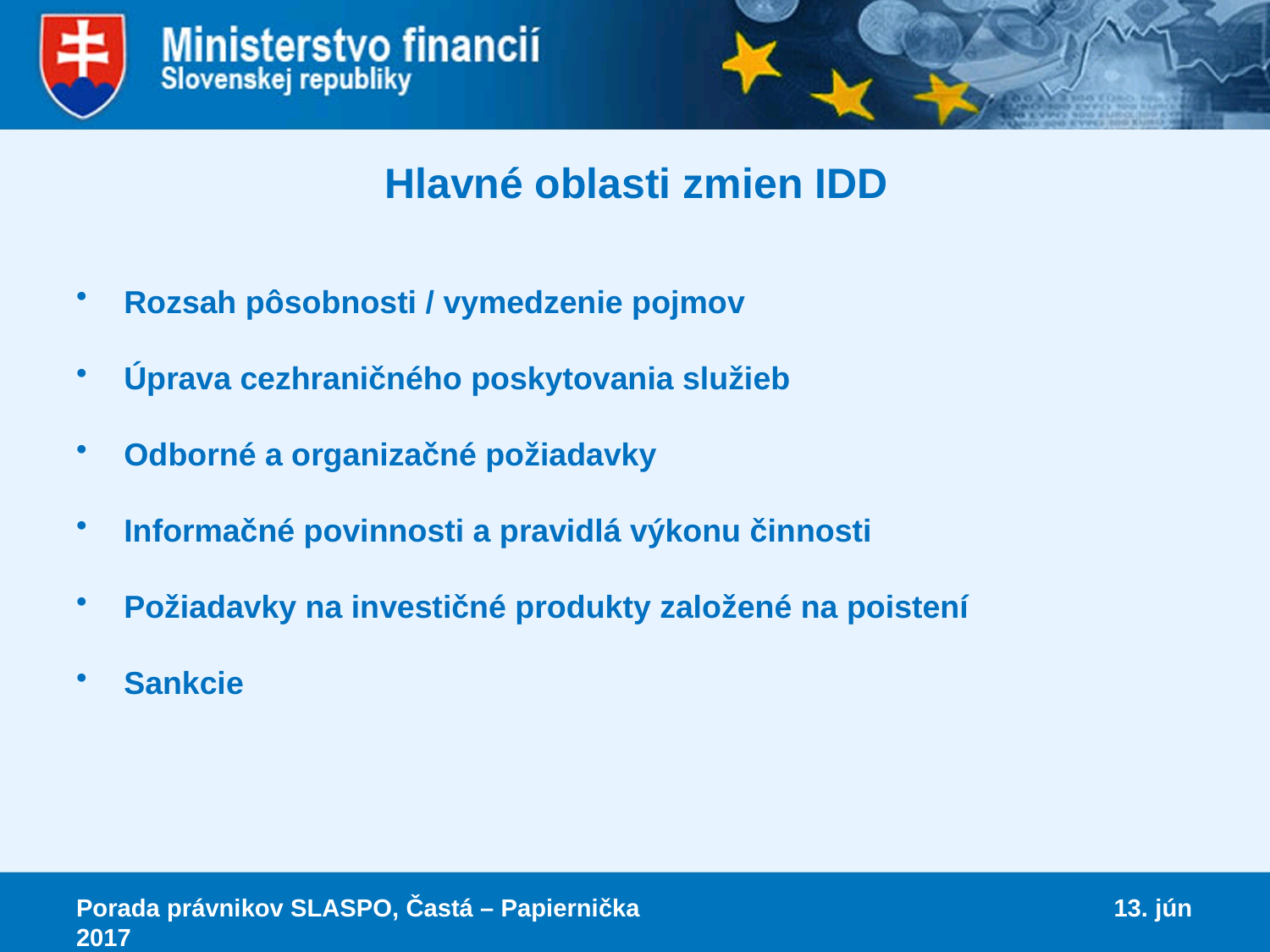

# Hlavné oblasti zmien IDD
Rozsah pôsobnosti / vymedzenie pojmov
Úprava cezhraničného poskytovania služieb
Odborné a organizačné požiadavky
Informačné povinnosti a pravidlá výkonu činnosti
Požiadavky na investičné produkty založené na poistení
Sankcie

Porada právnikov SLASPO, Častá – Papiernička                                                                    13. jún 2017